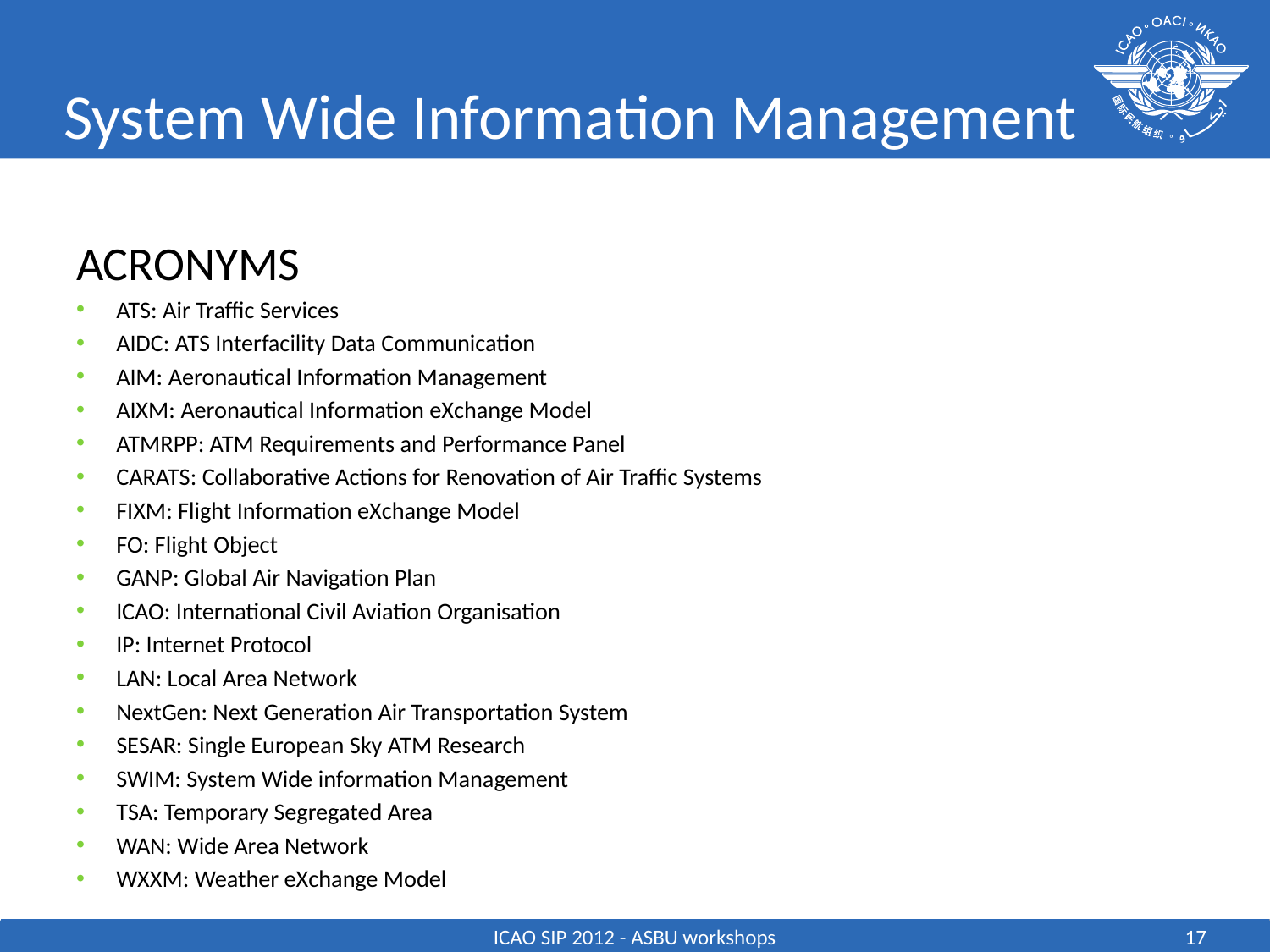

# System Wide Information Management
ACRONYMS
ATS: Air Traffic Services
AIDC: ATS Interfacility Data Communication
AIM: Aeronautical Information Management
AIXM: Aeronautical Information eXchange Model
ATMRPP: ATM Requirements and Performance Panel
CARATS: Collaborative Actions for Renovation of Air Traffic Systems
FIXM: Flight Information eXchange Model
FO: Flight Object
GANP: Global Air Navigation Plan
ICAO: International Civil Aviation Organisation
IP: Internet Protocol
LAN: Local Area Network
NextGen: Next Generation Air Transportation System
SESAR: Single European Sky ATM Research
SWIM: System Wide information Management
TSA: Temporary Segregated Area
WAN: Wide Area Network
WXXM: Weather eXchange Model

ICAO SIP 2012 - ASBU workshops
17